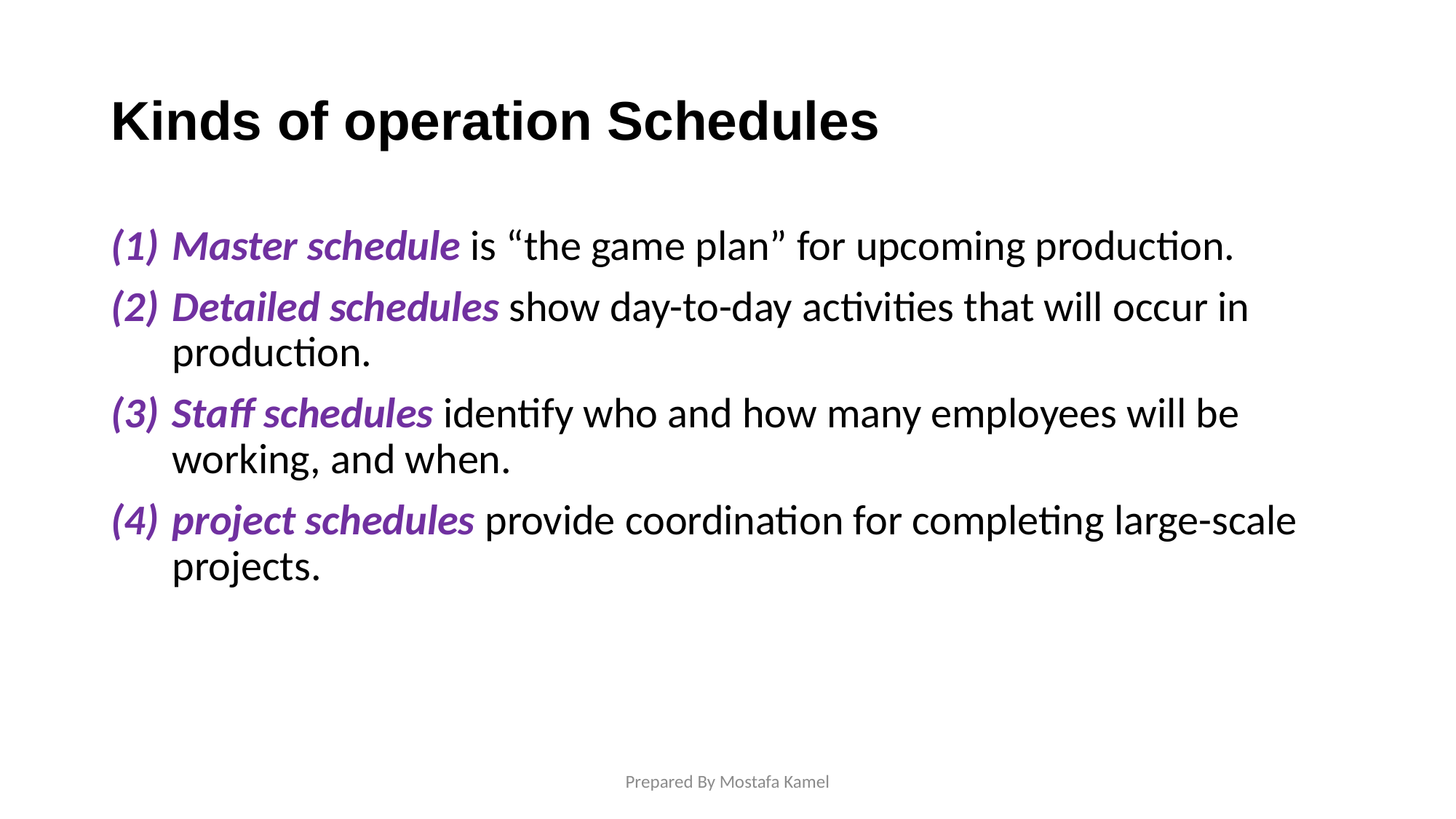

# Kinds of operation Schedules
Master schedule is “the game plan” for upcoming production.
Detailed schedules show day-to-day activities that will occur in production.
Staff schedules identify who and how many employees will be working, and when.
project schedules provide coordination for completing large-scale projects.
Prepared By Mostafa Kamel